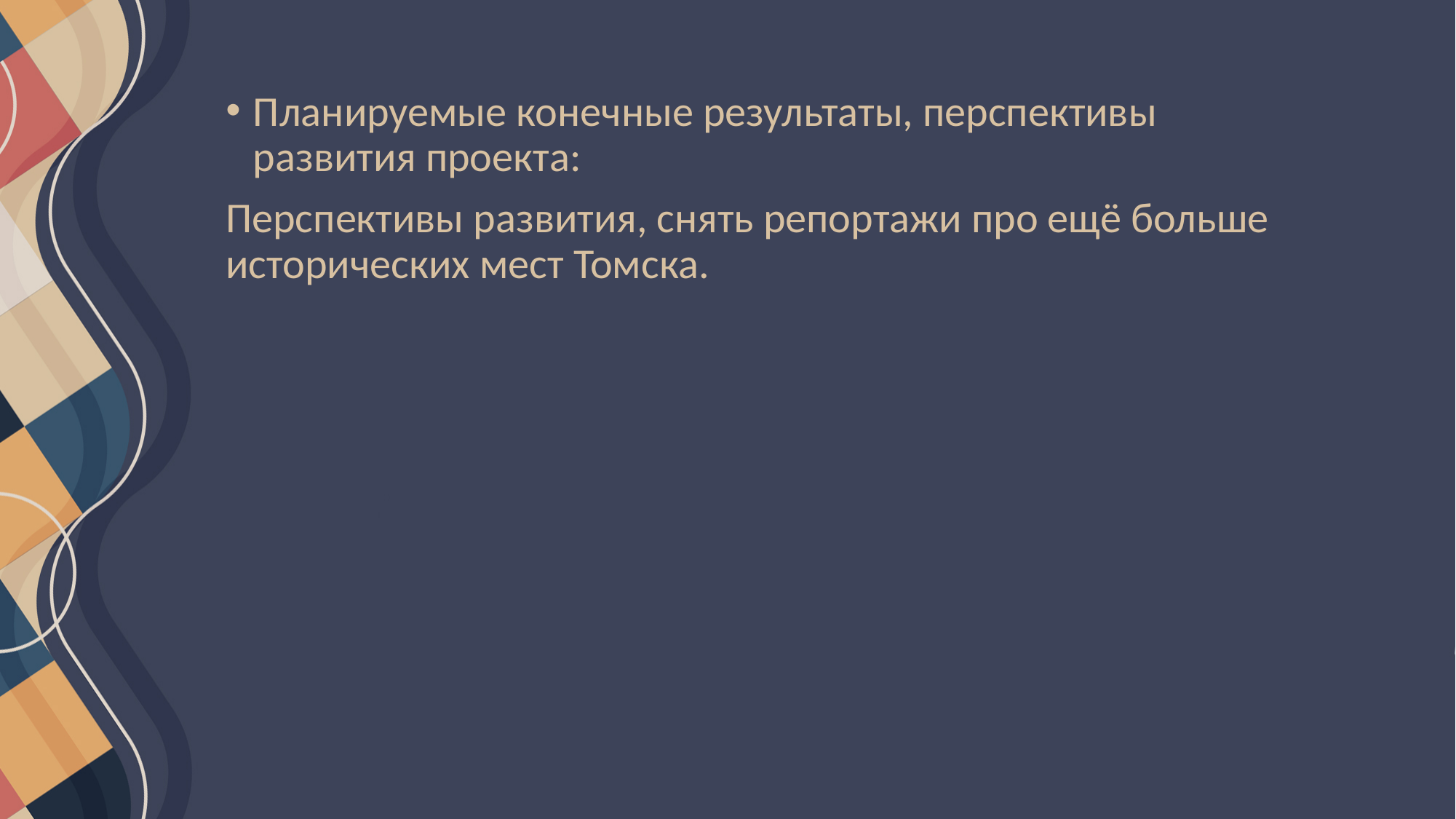

Планируемые конечные результаты, перспективы развития проекта:
Перспективы развития, снять репортажи про ещё больше исторических мест Томска.